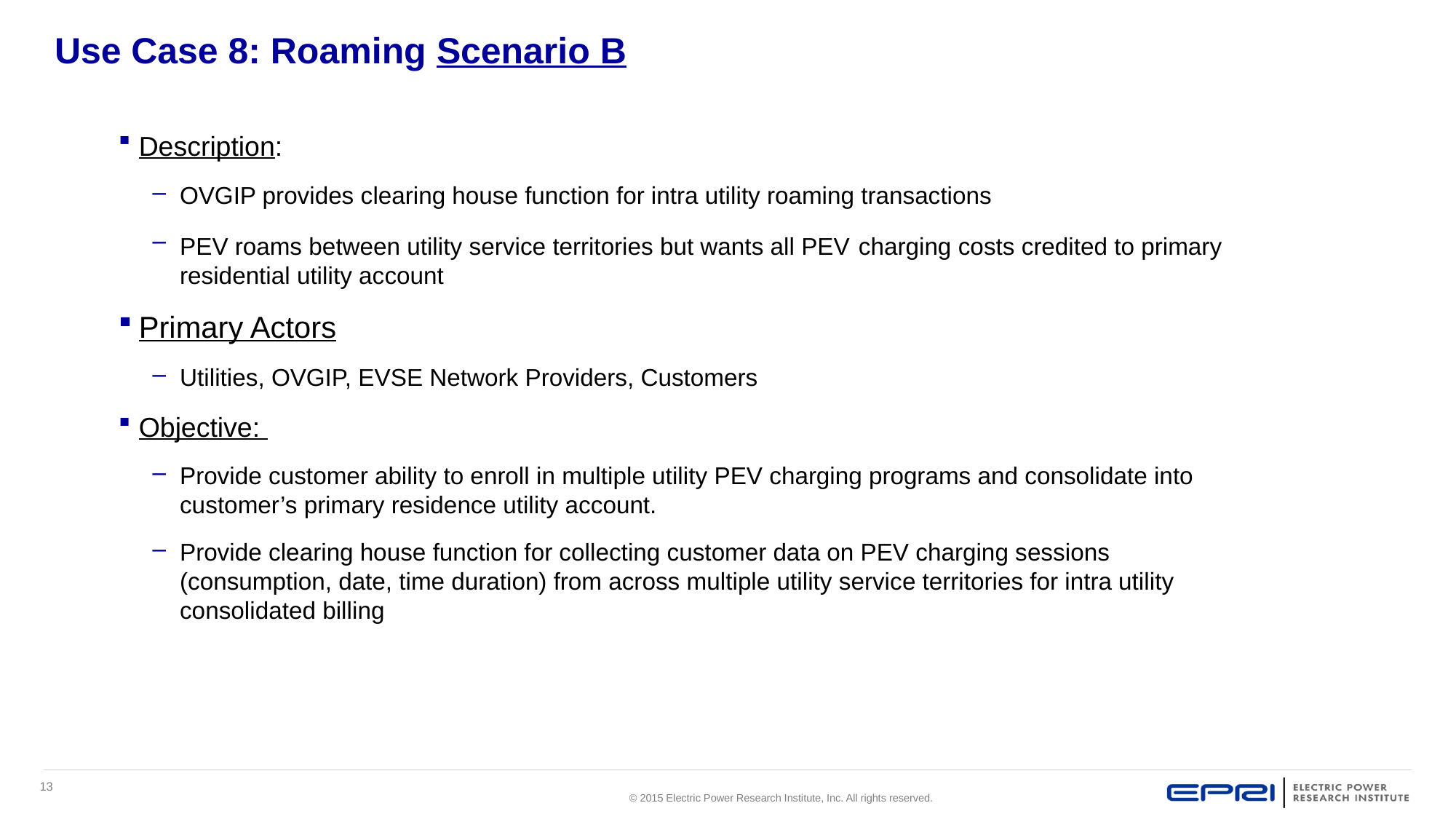

# Use Case 8: Roaming Scenario B
Description:
OVGIP provides clearing house function for intra utility roaming transactions
PEV roams between utility service territories but wants all PEV charging costs credited to primary residential utility account
Primary Actors
Utilities, OVGIP, EVSE Network Providers, Customers
Objective:
Provide customer ability to enroll in multiple utility PEV charging programs and consolidate into customer’s primary residence utility account.
Provide clearing house function for collecting customer data on PEV charging sessions (consumption, date, time duration) from across multiple utility service territories for intra utility consolidated billing